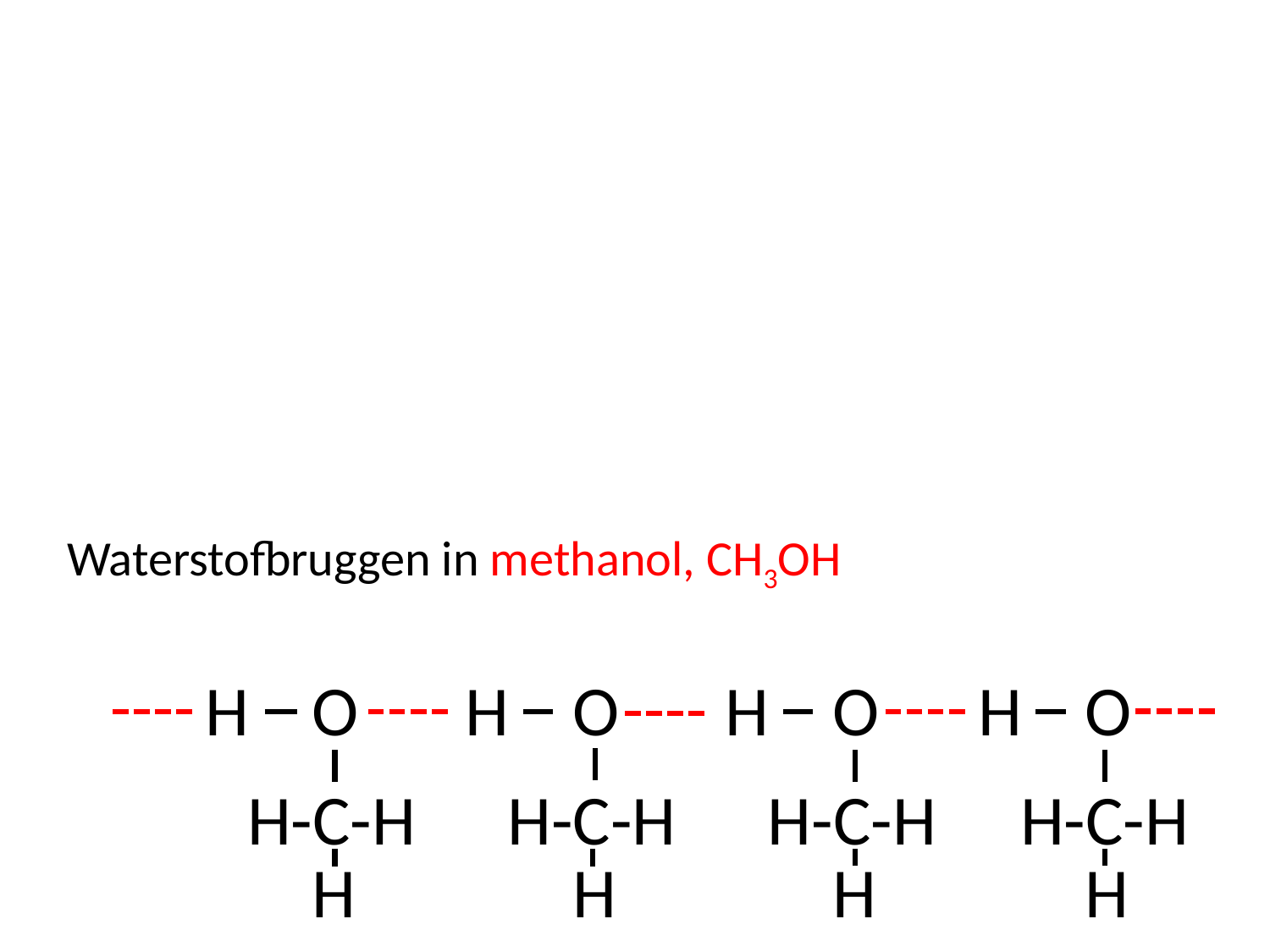

Waterstofbruggen in methanol, CH3OH
H    O
H    O
H    O
H    O
H-C-H

H-C-H
H-C-H
H-C-H
H
H
H
H